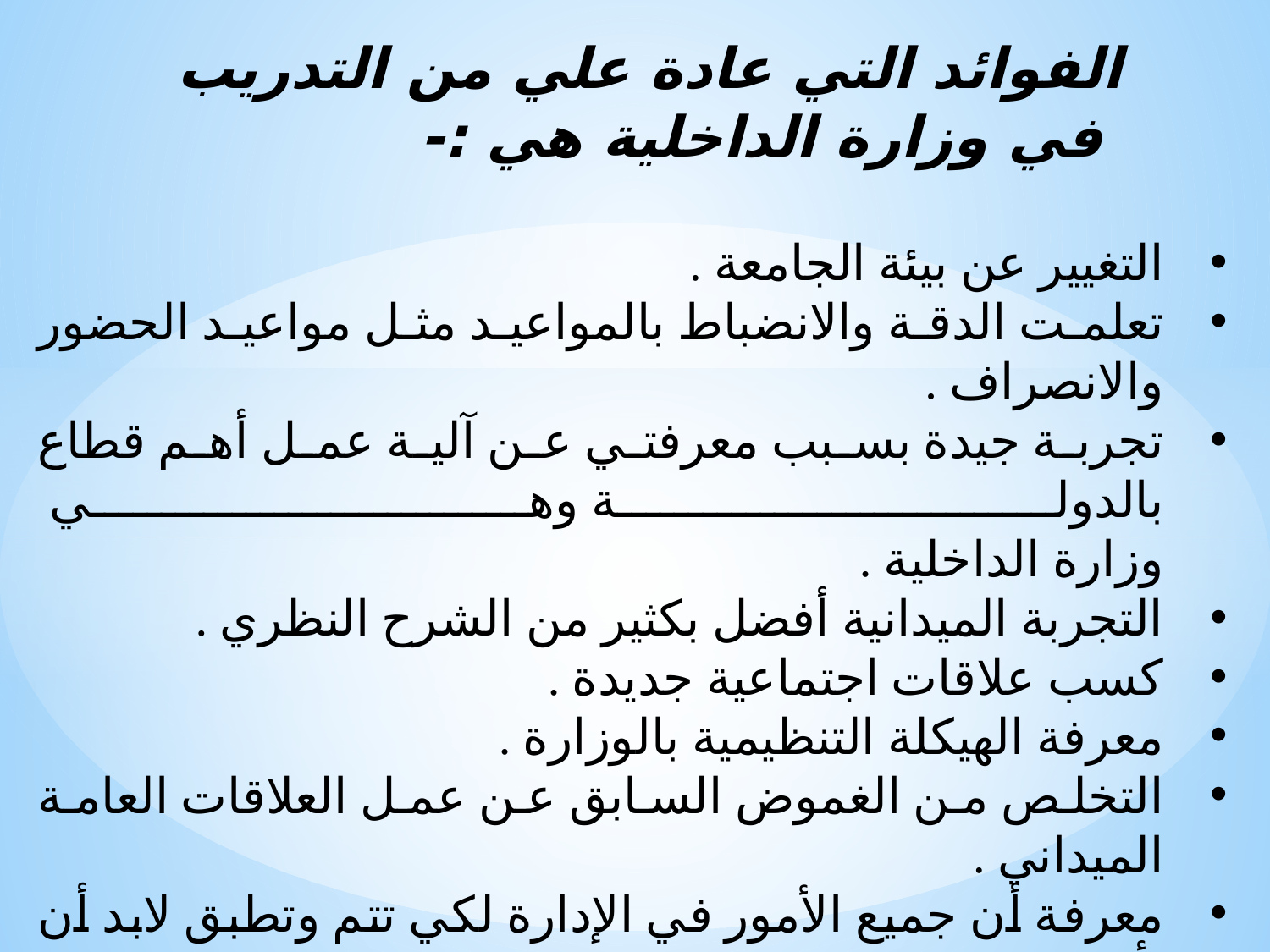

الفوائد التي عادة علي من التدريب
 في وزارة الداخلية هي :-
التغيير عن بيئة الجامعة .
تعلمت الدقة والانضباط بالمواعيد مثل مواعيد الحضور والانصراف .
تجربة جيدة بسبب معرفتي عن آلية عمل أهم قطاع بالدولة وهي
وزارة الداخلية .
التجربة الميدانية أفضل بكثير من الشرح النظري .
كسب علاقات اجتماعية جديدة .
معرفة الهيكلة التنظيمية بالوزارة .
التخلص من الغموض السابق عن عمل العلاقات العامة الميداني .
معرفة أن جميع الأمور في الإدارة لكي تتم وتطبق لابد أن تأخذ
مجراها الرسمي .